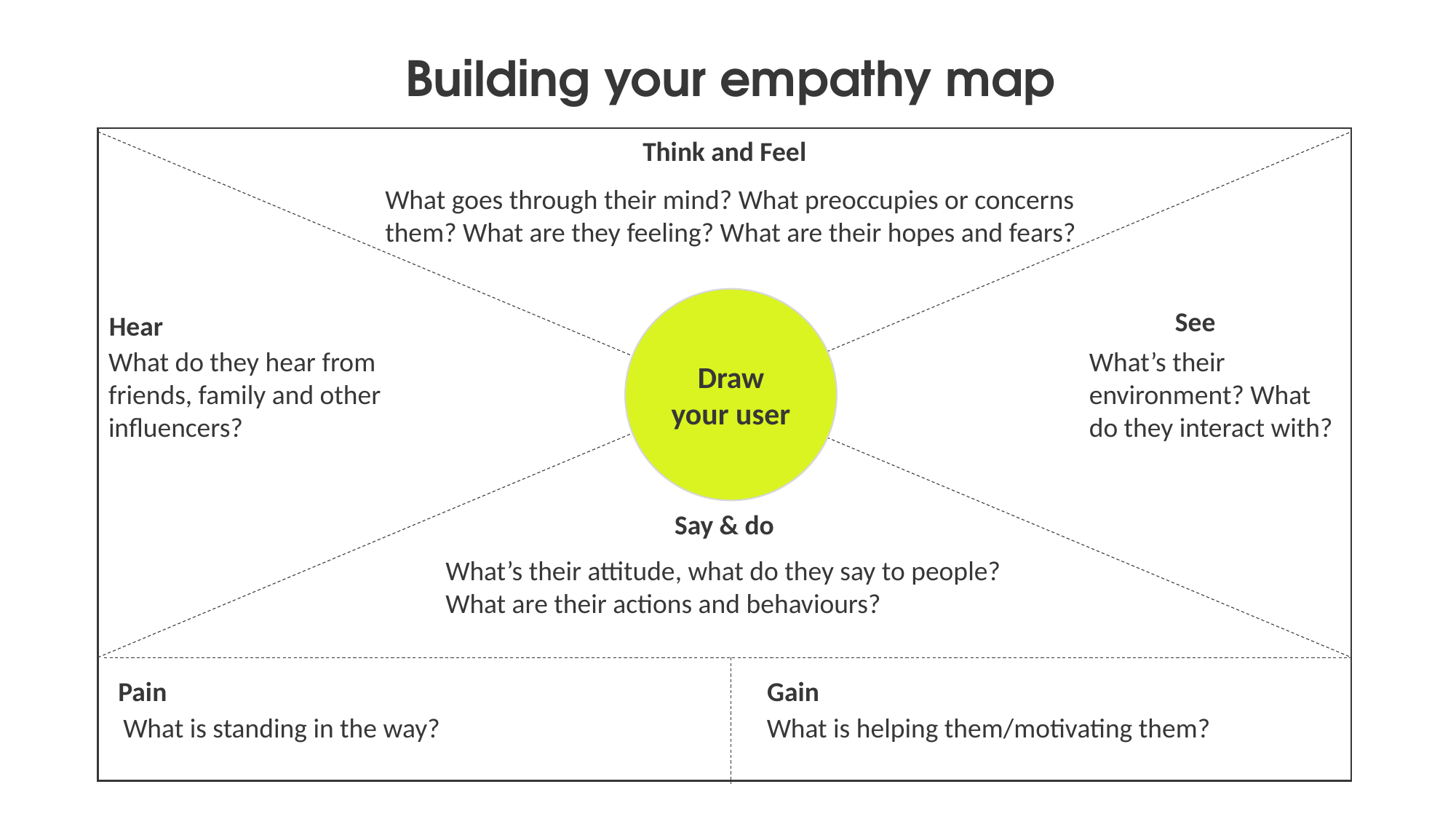

# Building your empathy map

Think and Feel
What goes through their mind? What preoccupies or concerns them? What are they feeling? What are their hopes and fears?
Draw your user
See
Hear
What do they hear from friends, family and other influencers?
What’s their environment? What do they interact with?
Say & do
What’s their attitude, what do they say to people? What are their actions and behaviours?
Pain
Gain
What is standing in the way?
What is helping them/motivating them?